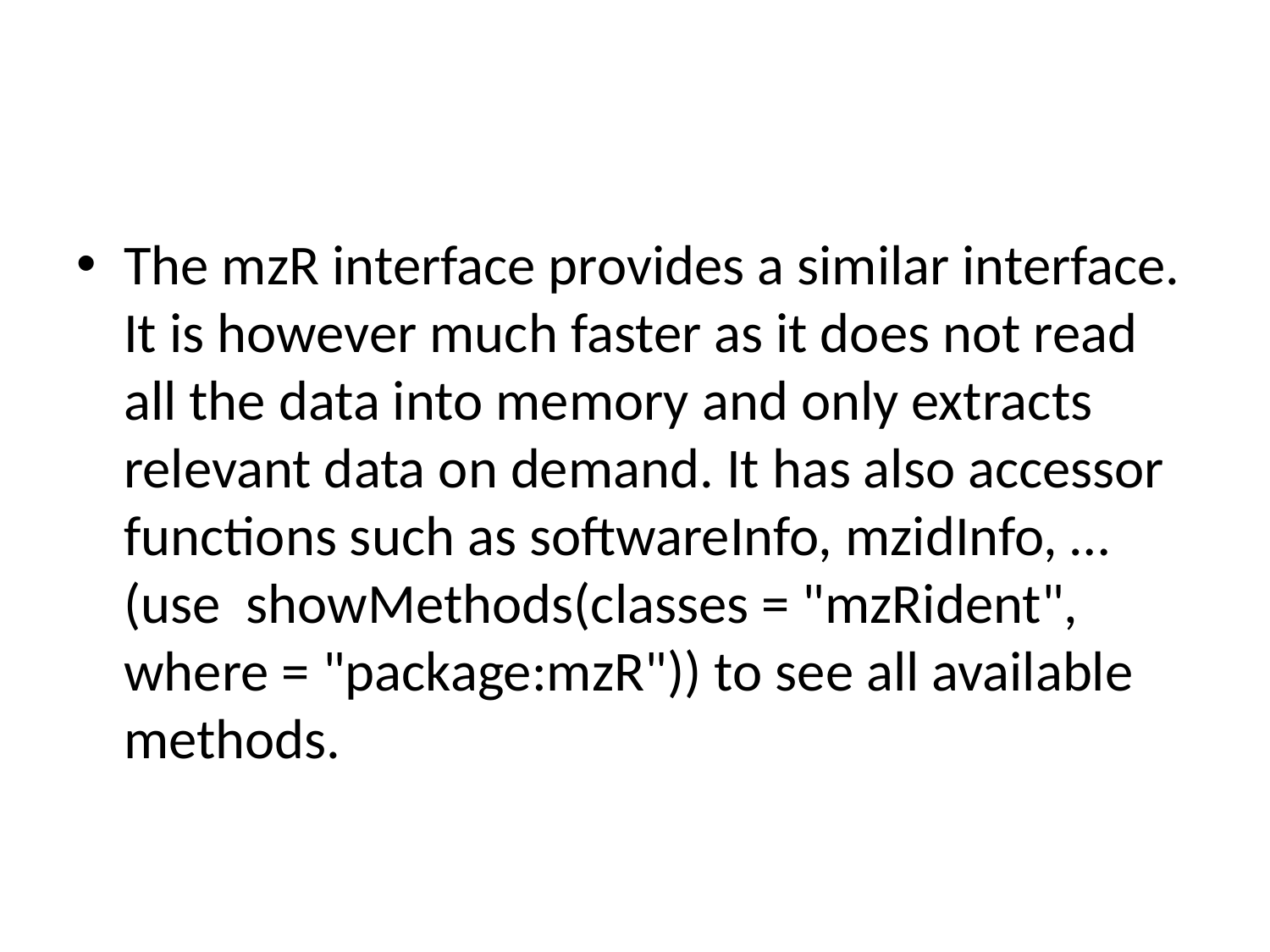

#
The mzR interface provides a similar interface. It is however much faster as it does not read all the data into memory and only extracts relevant data on demand. It has also accessor functions such as softwareInfo, mzidInfo, … (use  showMethods(classes = "mzRident", where = "package:mzR")) to see all available methods.